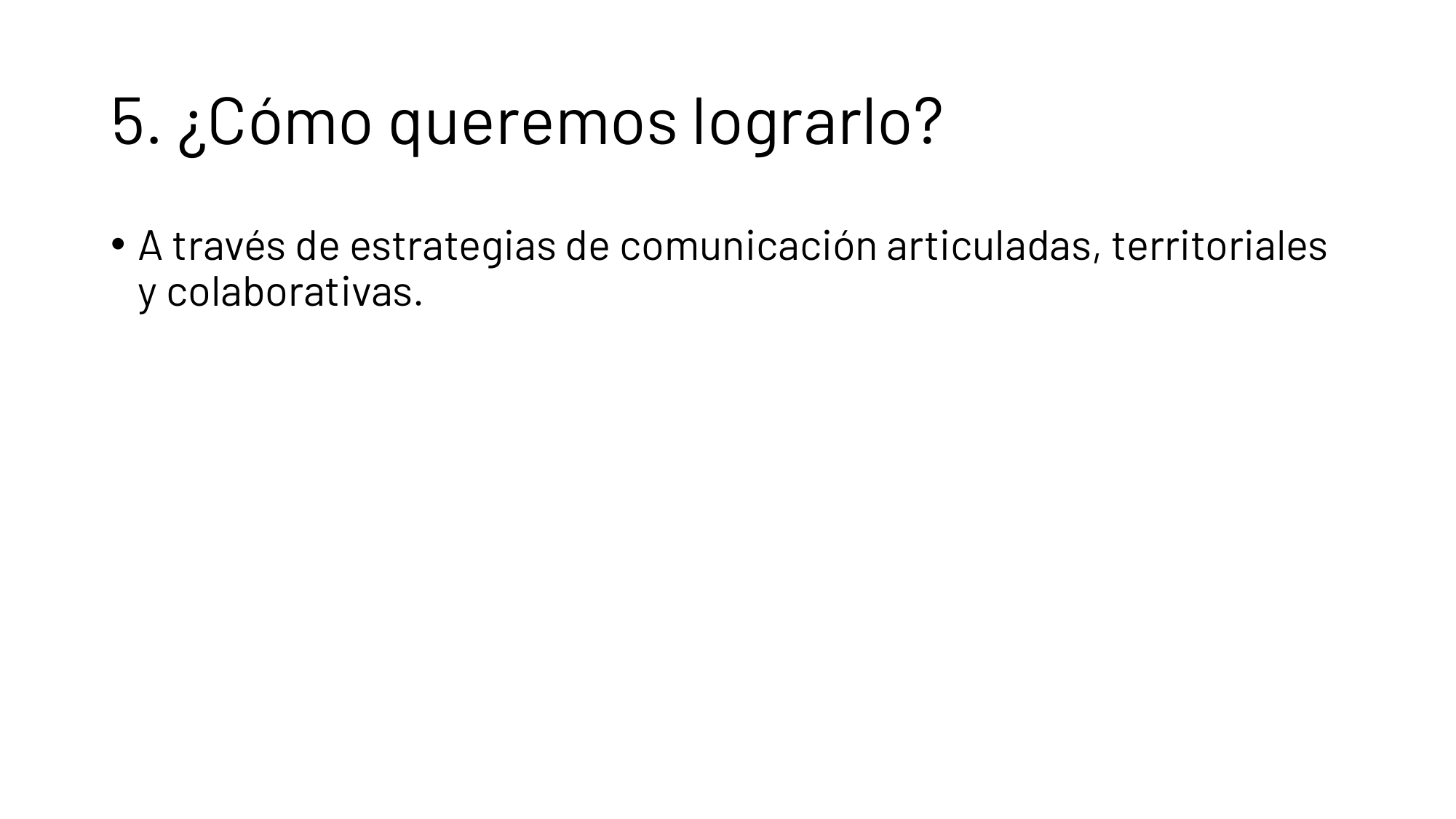

# 5. ¿Cómo queremos lograrlo?
A través de estrategias de comunicación articuladas, territoriales y colaborativas.